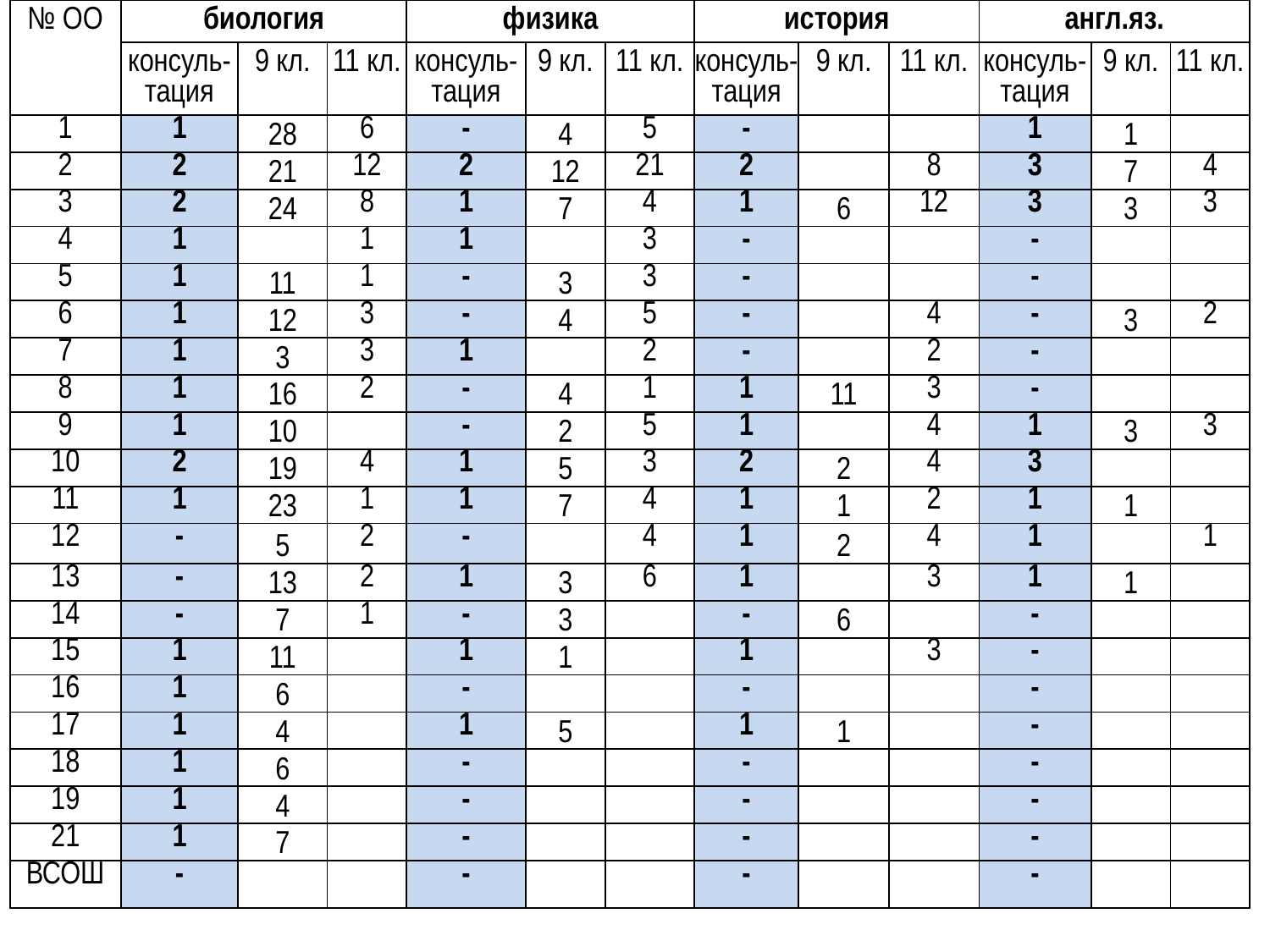

| № ОО | биология |  |  | физика |  |  | история |  |  | англ.яз. |  |  |
| --- | --- | --- | --- | --- | --- | --- | --- | --- | --- | --- | --- | --- |
|  | консуль- тация | 9 кл. | 11 кл. | консуль- тация | 9 кл. | 11 кл. | консуль- тация | 9 кл. | 11 кл. | консуль- тация | 9 кл. | 11 кл. |
| 1 | 1 | 28 | 6 | - | 4 | 5 | - |  |  | 1 | 1 |  |
| 2 | 2 | 21 | 12 | 2 | 12 | 21 | 2 |  | 8 | 3 | 7 | 4 |
| 3 | 2 | 24 | 8 | 1 | 7 | 4 | 1 | 6 | 12 | 3 | 3 | 3 |
| 4 | 1 |  | 1 | 1 |  | 3 | - |  |  | - |  |  |
| 5 | 1 | 11 | 1 | - | 3 | 3 | - |  |  | - |  |  |
| 6 | 1 | 12 | 3 | - | 4 | 5 | - |  | 4 | - | 3 | 2 |
| 7 | 1 | 3 | 3 | 1 |  | 2 | - |  | 2 | - |  |  |
| 8 | 1 | 16 | 2 | - | 4 | 1 | 1 | 11 | 3 | - |  |  |
| 9 | 1 | 10 |  | - | 2 | 5 | 1 |  | 4 | 1 | 3 | 3 |
| 10 | 2 | 19 | 4 | 1 | 5 | 3 | 2 | 2 | 4 | 3 |  |  |
| 11 | 1 | 23 | 1 | 1 | 7 | 4 | 1 | 1 | 2 | 1 | 1 |  |
| 12 | - | 5 | 2 | - |  | 4 | 1 | 2 | 4 | 1 |  | 1 |
| 13 | - | 13 | 2 | 1 | 3 | 6 | 1 |  | 3 | 1 | 1 |  |
| 14 | - | 7 | 1 | - | 3 |  | - | 6 |  | - |  |  |
| 15 | 1 | 11 |  | 1 | 1 |  | 1 |  | 3 | - |  |  |
| 16 | 1 | 6 |  | - |  |  | - |  |  | - |  |  |
| 17 | 1 | 4 |  | 1 | 5 |  | 1 | 1 |  | - |  |  |
| 18 | 1 | 6 |  | - |  |  | - |  |  | - |  |  |
| 19 | 1 | 4 |  | - |  |  | - |  |  | - |  |  |
| 21 | 1 | 7 |  | - |  |  | - |  |  | - |  |  |
| ВСОШ | - |  |  | - |  |  | - |  |  | - |  |  |